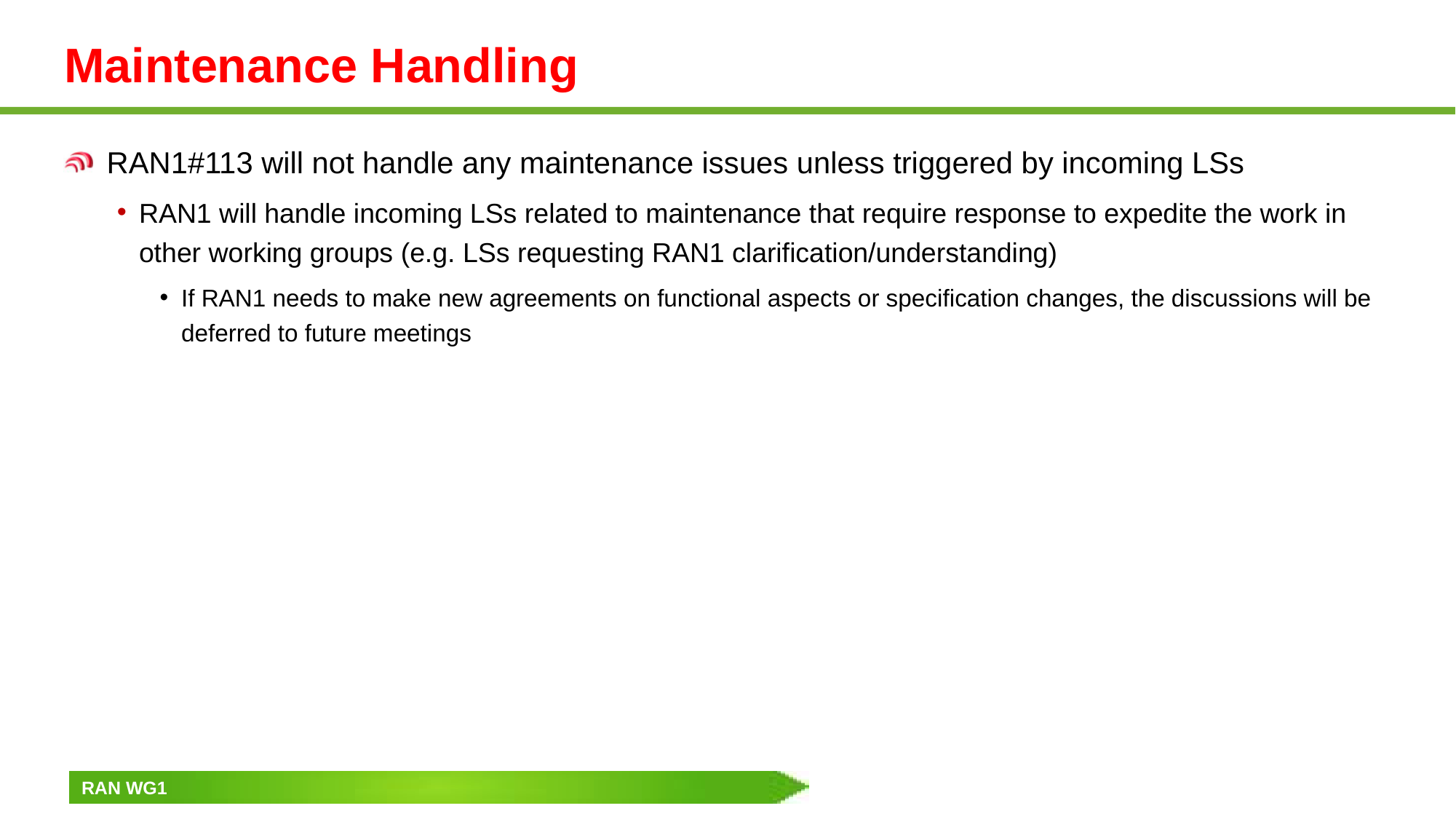

# Maintenance Handling
RAN1#113 will not handle any maintenance issues unless triggered by incoming LSs
RAN1 will handle incoming LSs related to maintenance that require response to expedite the work in other working groups (e.g. LSs requesting RAN1 clarification/understanding)
If RAN1 needs to make new agreements on functional aspects or specification changes, the discussions will be deferred to future meetings